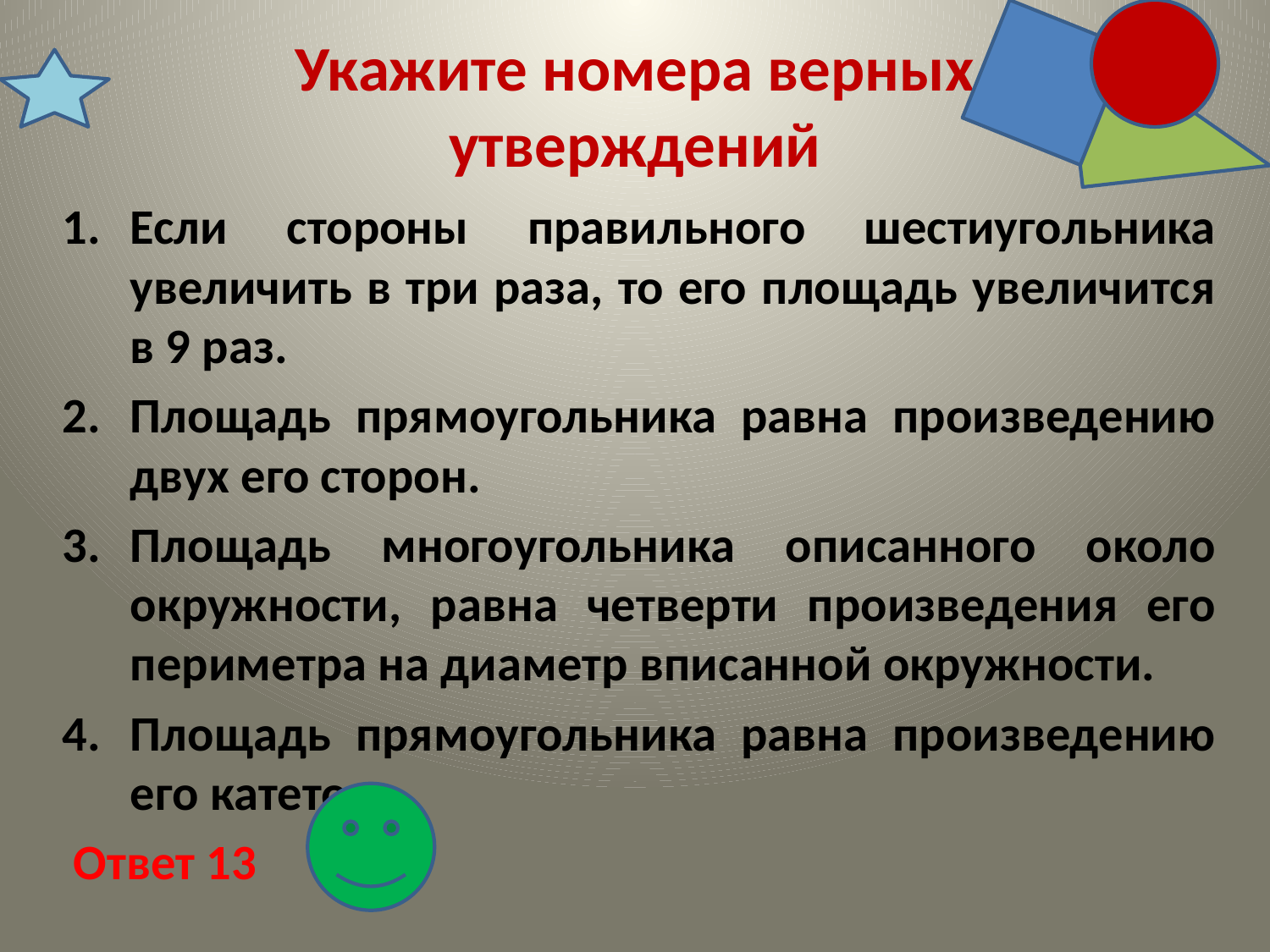

# Укажите номера верных утверждений
Если стороны правильного шестиугольника увеличить в три раза, то его площадь увеличится в 9 раз.
Площадь прямоугольника равна произведению двух его сторон.
Площадь многоугольника описанного около окружности, равна четверти произведения его периметра на диаметр вписанной окружности.
Площадь прямоугольника равна произведению его катетов.
 Ответ 13